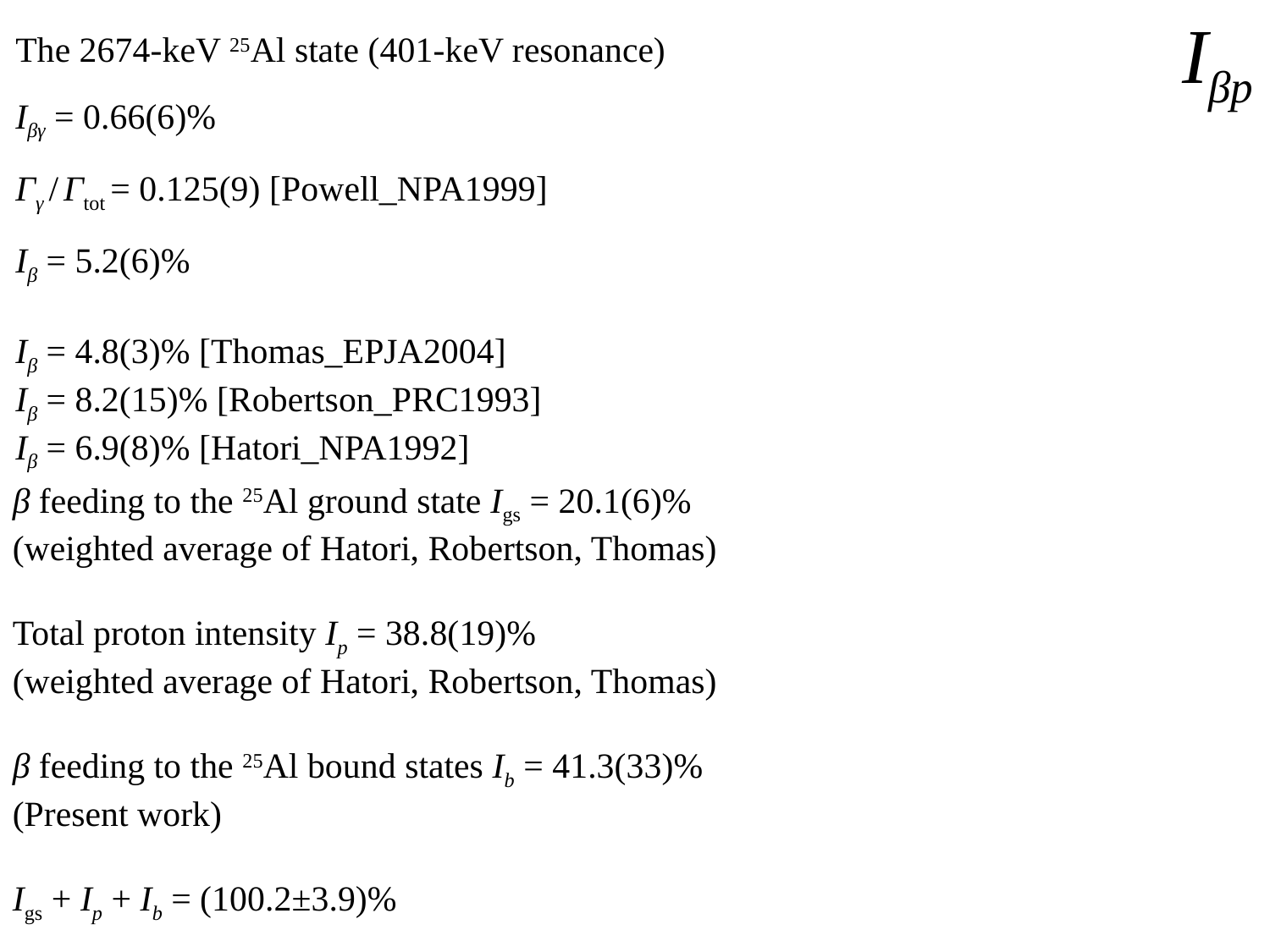

The 2674-keV 25Al state (401-keV resonance)
Iβγ = 0.66(6)%
Γγ / Γtot = 0.125(9) [Powell_NPA1999]
Iβ = 5.2(6)%

Iβ = 4.8(3)% [Thomas_EPJA2004]
Iβ = 8.2(15)% [Robertson_PRC1993]
Iβ = 6.9(8)% [Hatori_NPA1992]
Iβp
β feeding to the 25Al ground state Igs = 20.1(6)%
(weighted average of Hatori, Robertson, Thomas)

Total proton intensity Ip = 38.8(19)%
(weighted average of Hatori, Robertson, Thomas)

β feeding to the 25Al bound states Ib = 41.3(33)%
(Present work)

Igs + Ip + Ib = (100.2±3.9)%